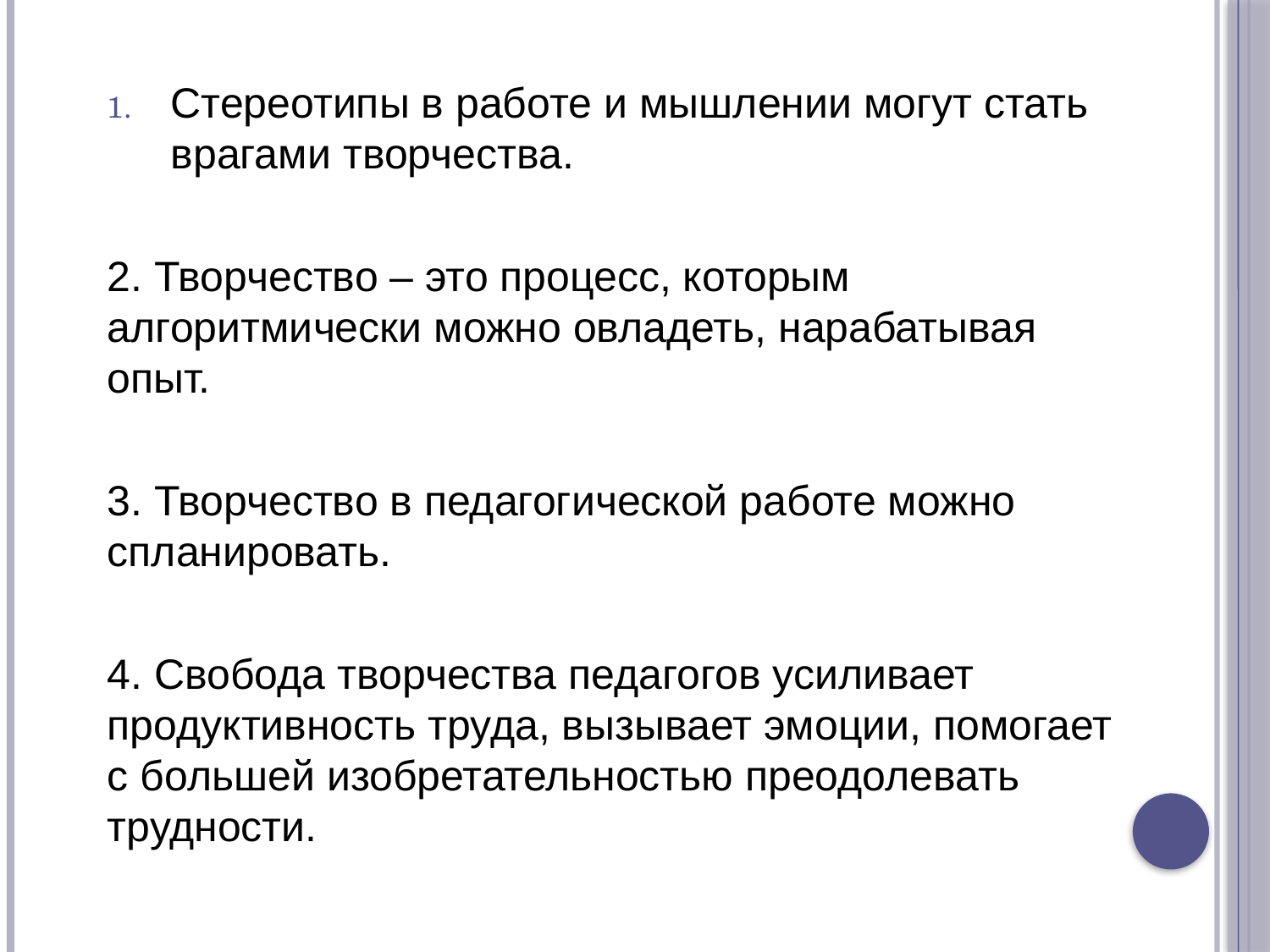

Стереотипы в работе и мышлении могут стать врагами творчества.

2. Творчество – это процесс, которым алгоритмически можно овладеть, нарабатывая опыт.

3. Творчество в педагогической работе можно спланировать.

4. Свобода творчества педагогов усиливает продуктивность труда, вызывает эмоции, помогает с большей изобретательностью преодолевать трудности.